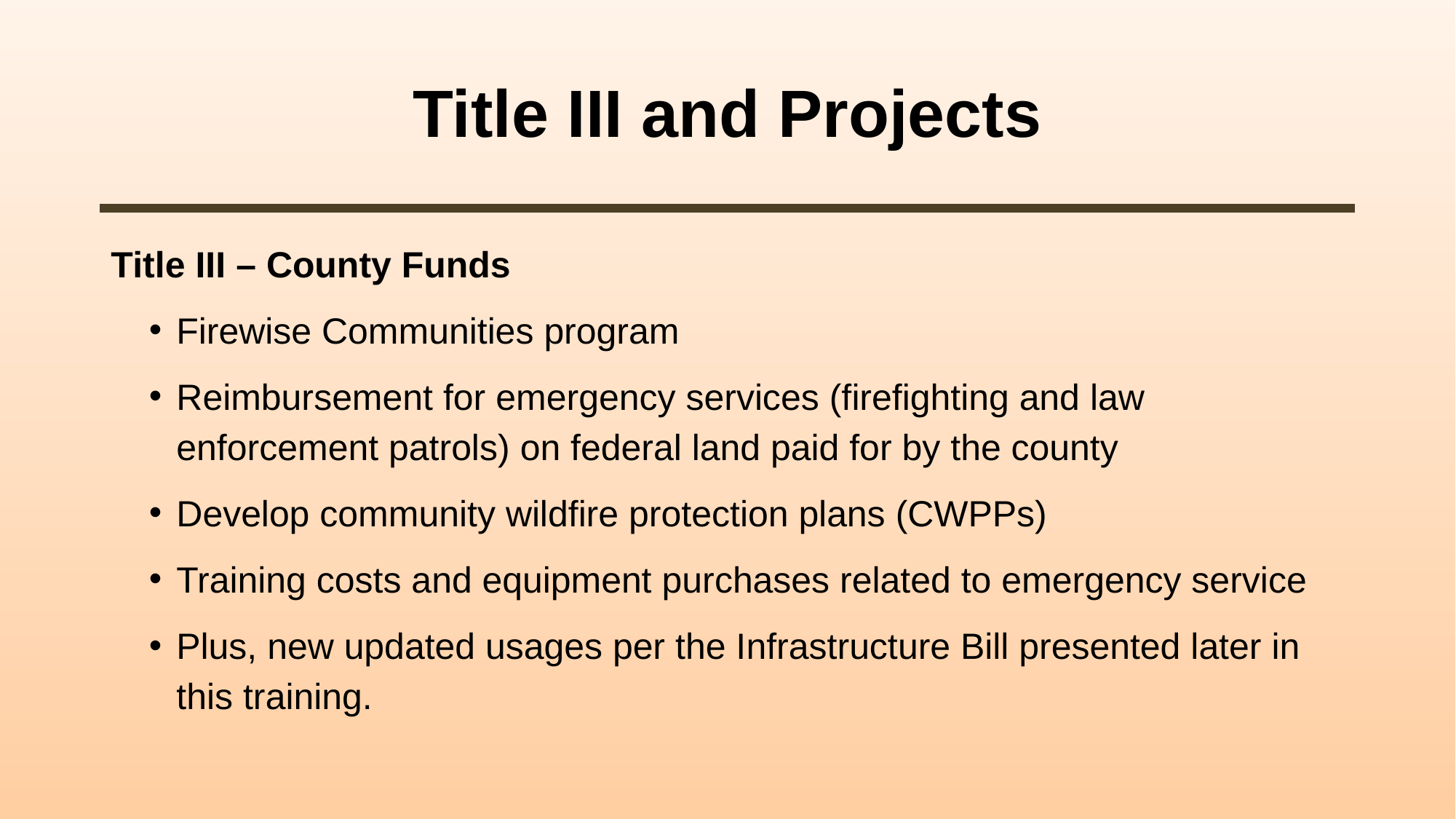

# Title III and Projects
Title III – County Funds
Firewise Communities program
Reimbursement for emergency services (firefighting and law enforcement patrols) on federal land paid for by the county
Develop community wildfire protection plans (CWPPs)
Training costs and equipment purchases related to emergency service
Plus, new updated usages per the Infrastructure Bill presented later in this training.